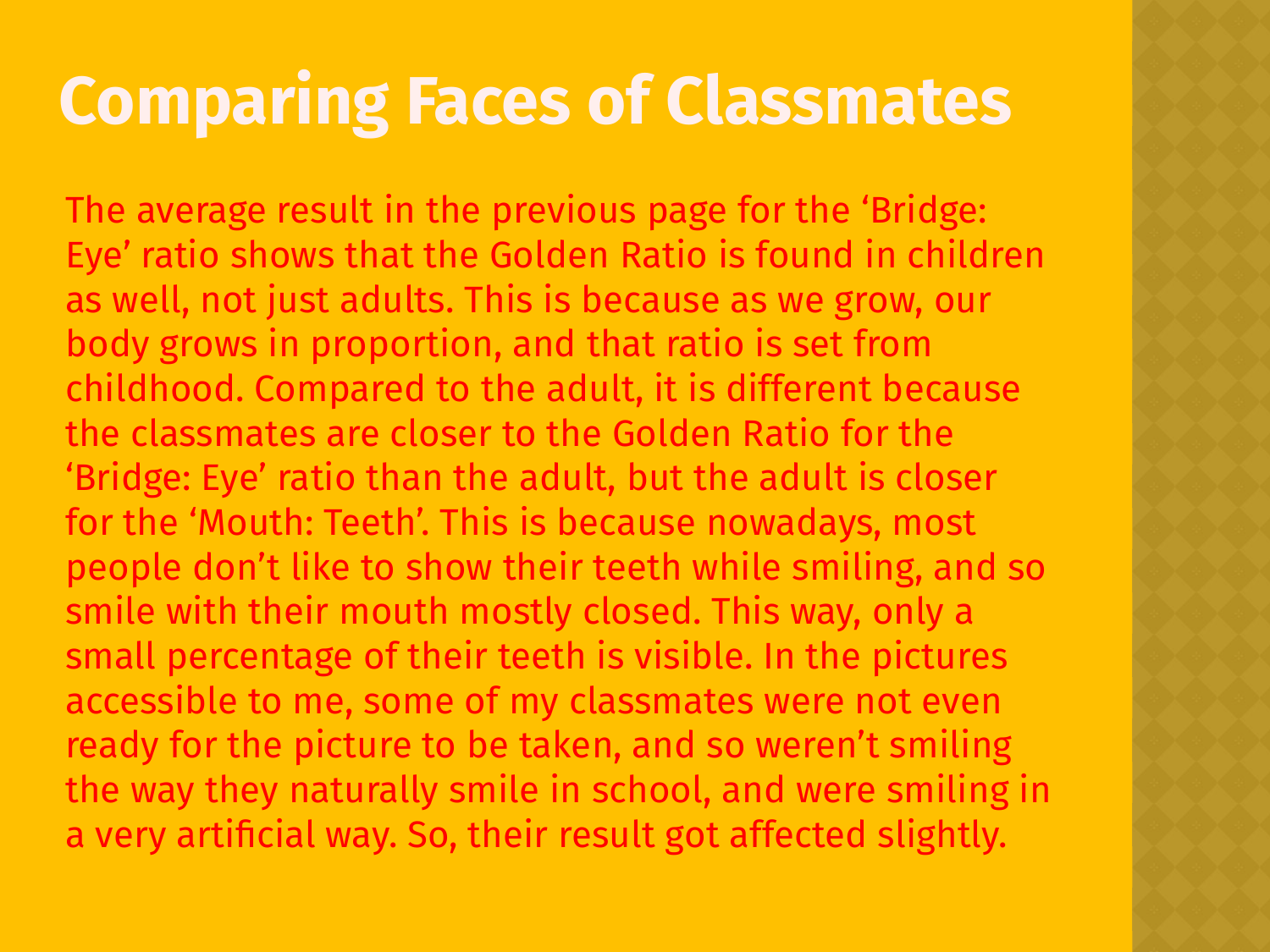

# Comparing Faces of Classmates
The average result in the previous page for the ‘Bridge: Eye’ ratio shows that the Golden Ratio is found in children as well, not just adults. This is because as we grow, our body grows in proportion, and that ratio is set from childhood. Compared to the adult, it is different because the classmates are closer to the Golden Ratio for the ‘Bridge: Eye’ ratio than the adult, but the adult is closer for the ‘Mouth: Teeth’. This is because nowadays, most people don’t like to show their teeth while smiling, and so smile with their mouth mostly closed. This way, only a small percentage of their teeth is visible. In the pictures accessible to me, some of my classmates were not even ready for the picture to be taken, and so weren’t smiling the way they naturally smile in school, and were smiling in a very artificial way. So, their result got affected slightly.